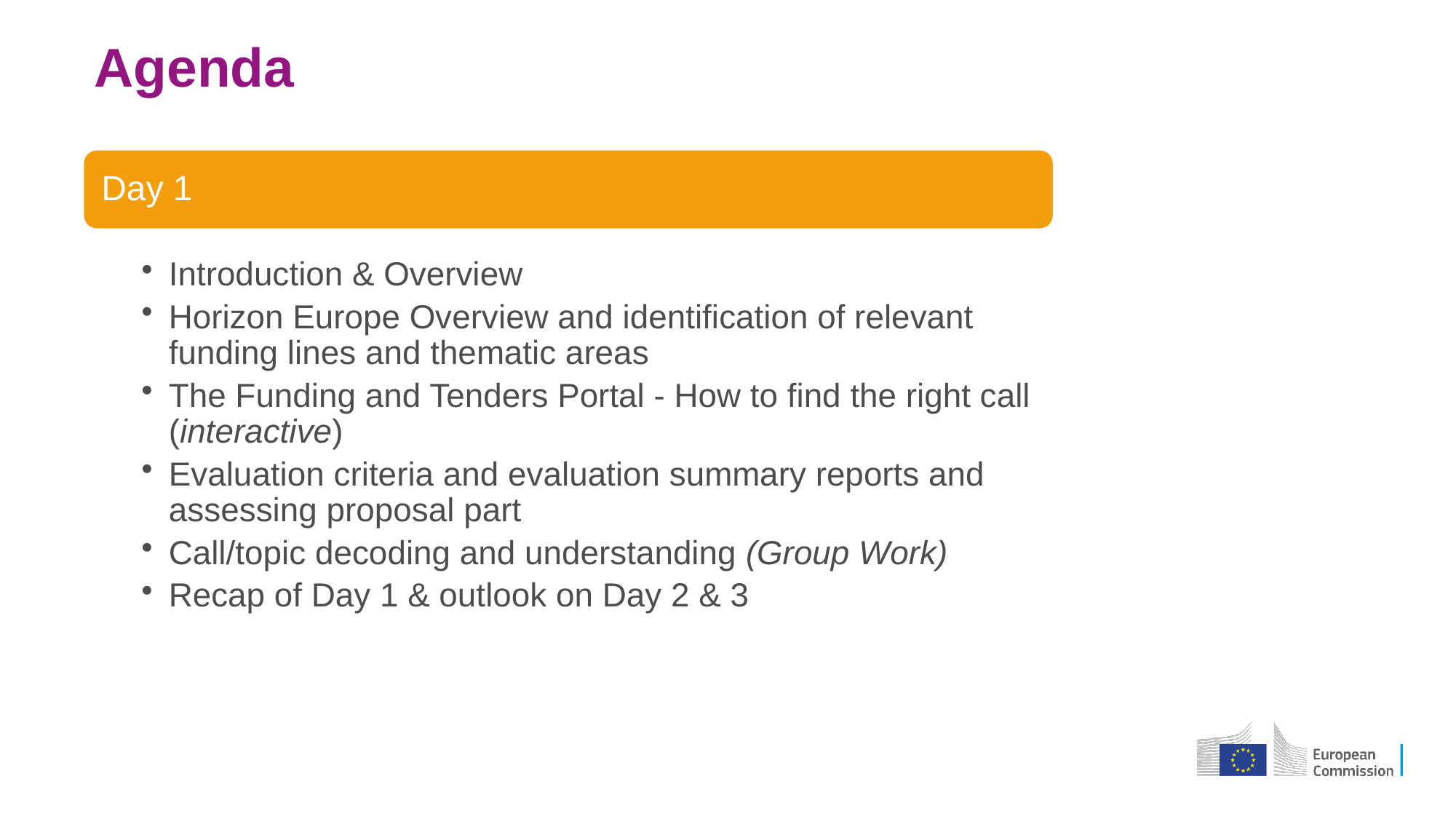

# Agenda
Day 1

Introduction & Overview
Horizon Europe Overview and identification of relevant funding lines and thematic areas
The Funding and Tenders Portal - How to find the right call (interactive)
Evaluation criteria and evaluation summary reports and assessing proposal part
Call/topic decoding and understanding (Group Work)
Recap of Day 1 & outlook on Day 2 & 3